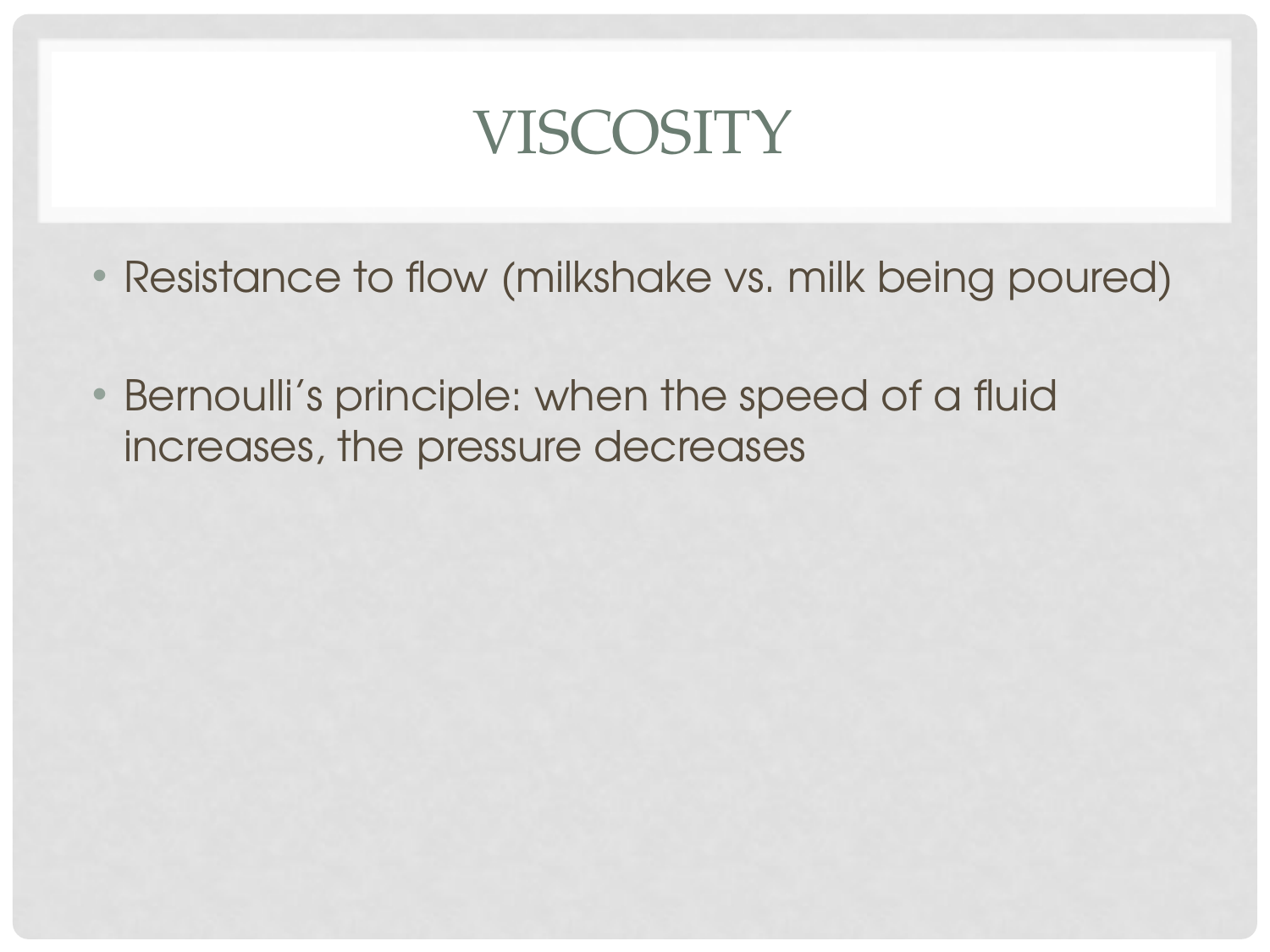

# Viscosity
Resistance to flow (milkshake vs. milk being poured)

Bernoulli’s principle: when the speed of a fluid increases, the pressure decreases